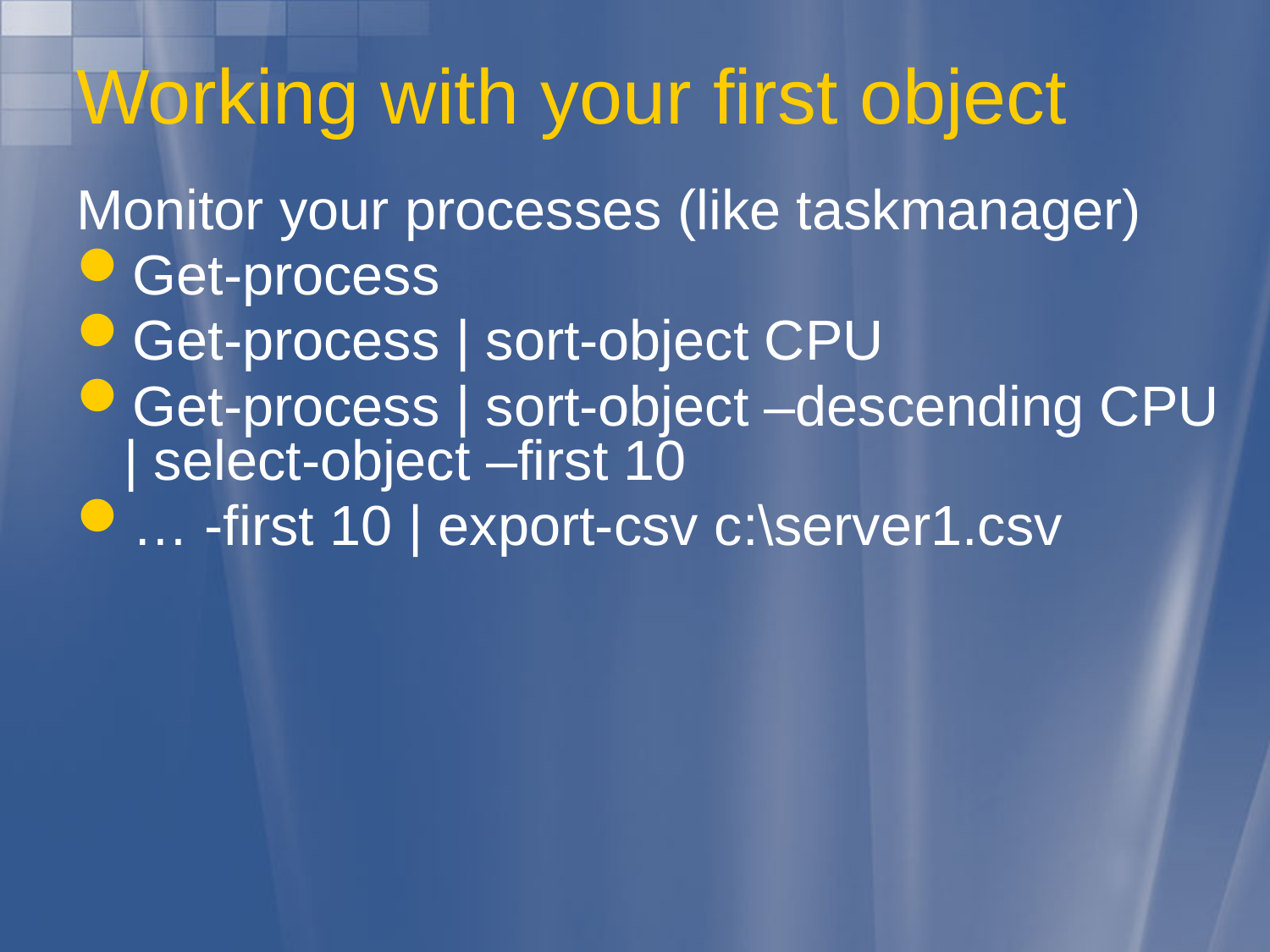

# Working with your first object
Monitor your processes (like taskmanager)
Get-process
Get-process | sort-object CPU
Get-process | sort-object –descending CPU
| select-object –first 10
… -first 10 | export-csv c:\server1.csv